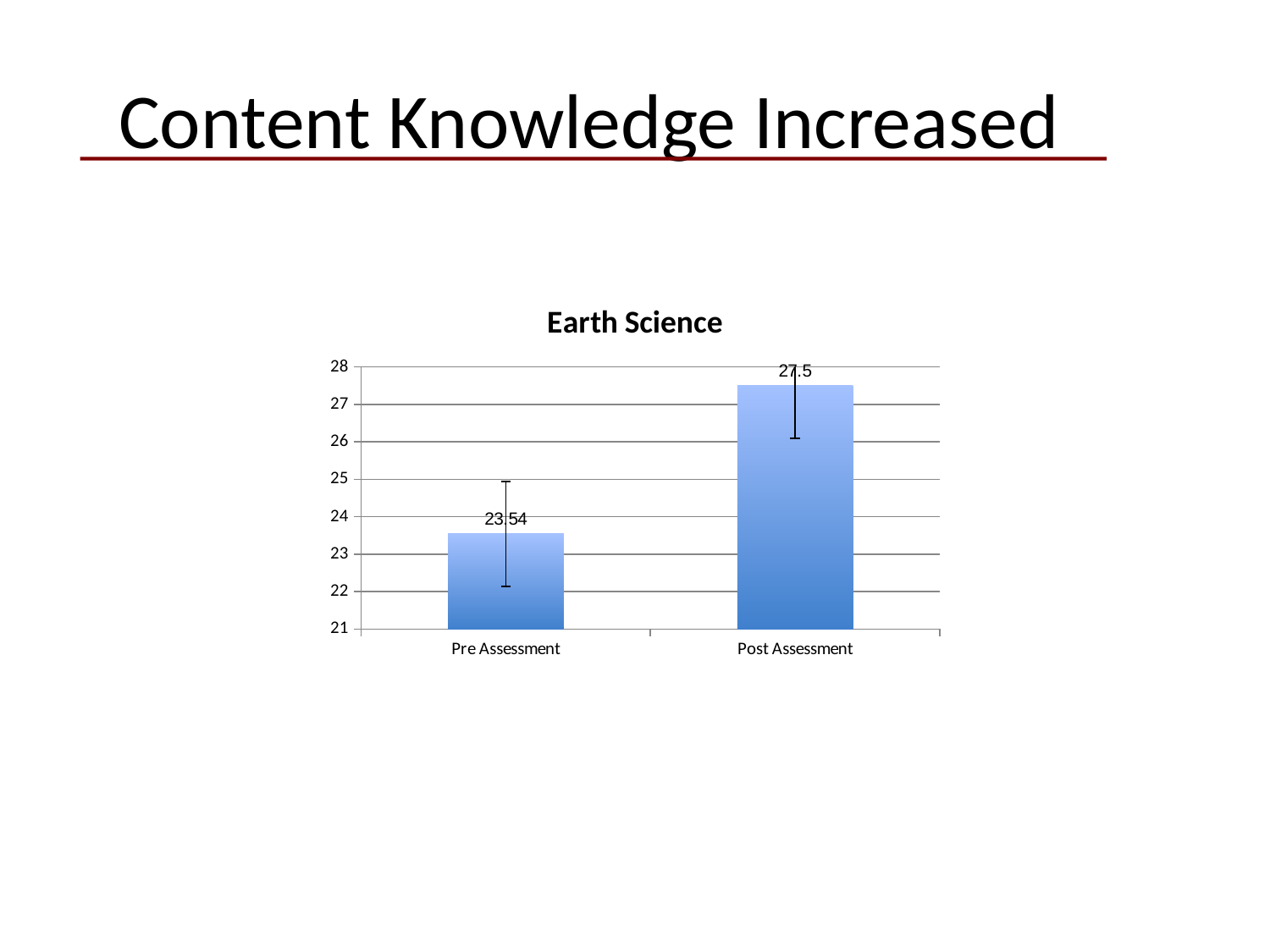

Content Knowledge Increased

### Chart:

| Category | Earth Science |
|---|---|
| Pre Assessment | 23.54 |
| Post Assessment | 27.5 |